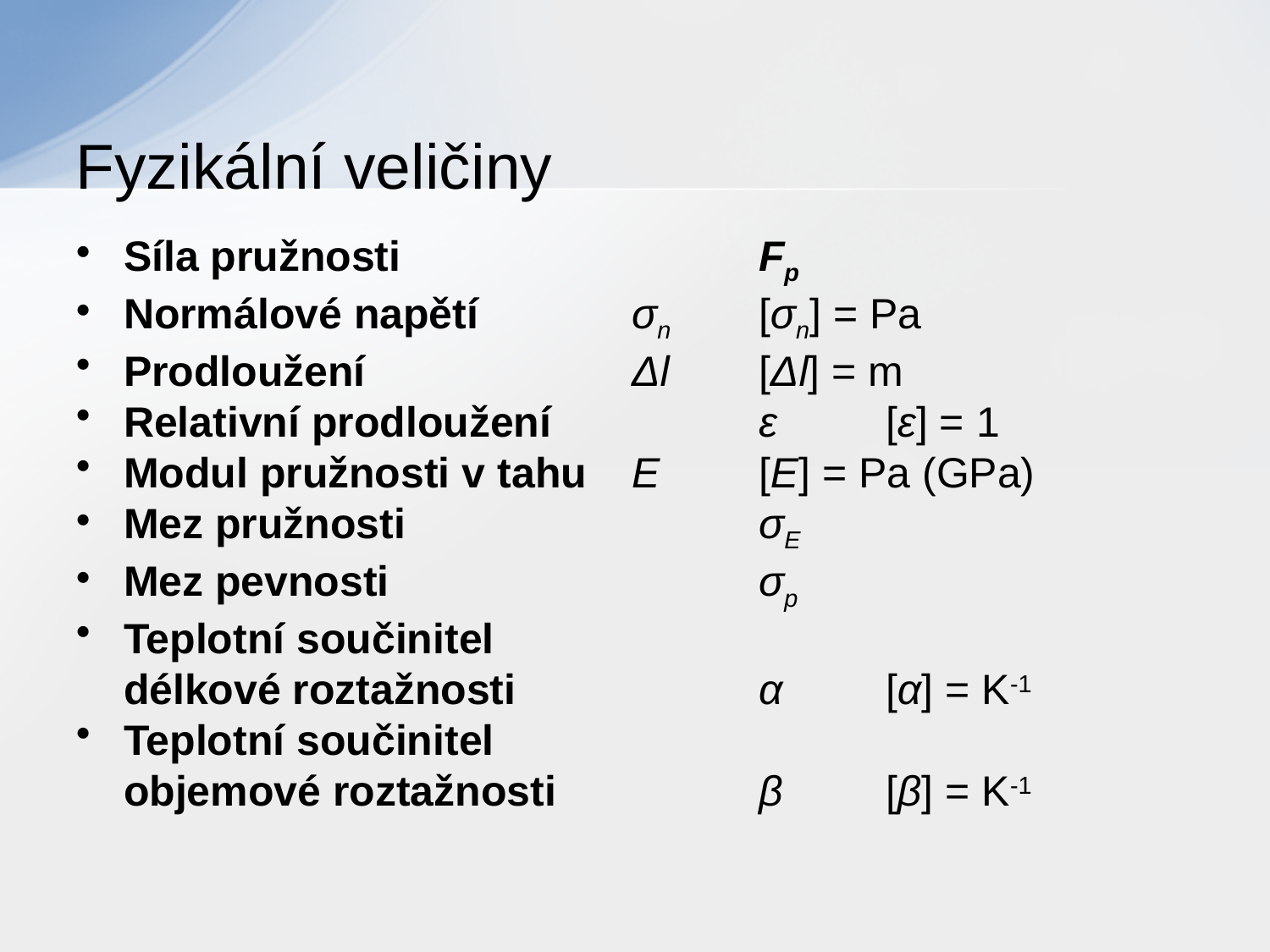

# Fyzikální veličiny
Síla pružnosti			Fp
Normálové napětí		σn	[σn] = Pa
Prodloužení			Δl	[Δl] = m
Relativní prodloužení		ε	[ε] = 1
Modul pružnosti v tahu	E	[E] = Pa (GPa)
Mez pružnosti			σE
Mez pevnosti			σp
Teplotní součinitel
délkové roztažnosti		α	[α] = K-1
Teplotní součinitel
objemové roztažnosti		β	[β] = K-1